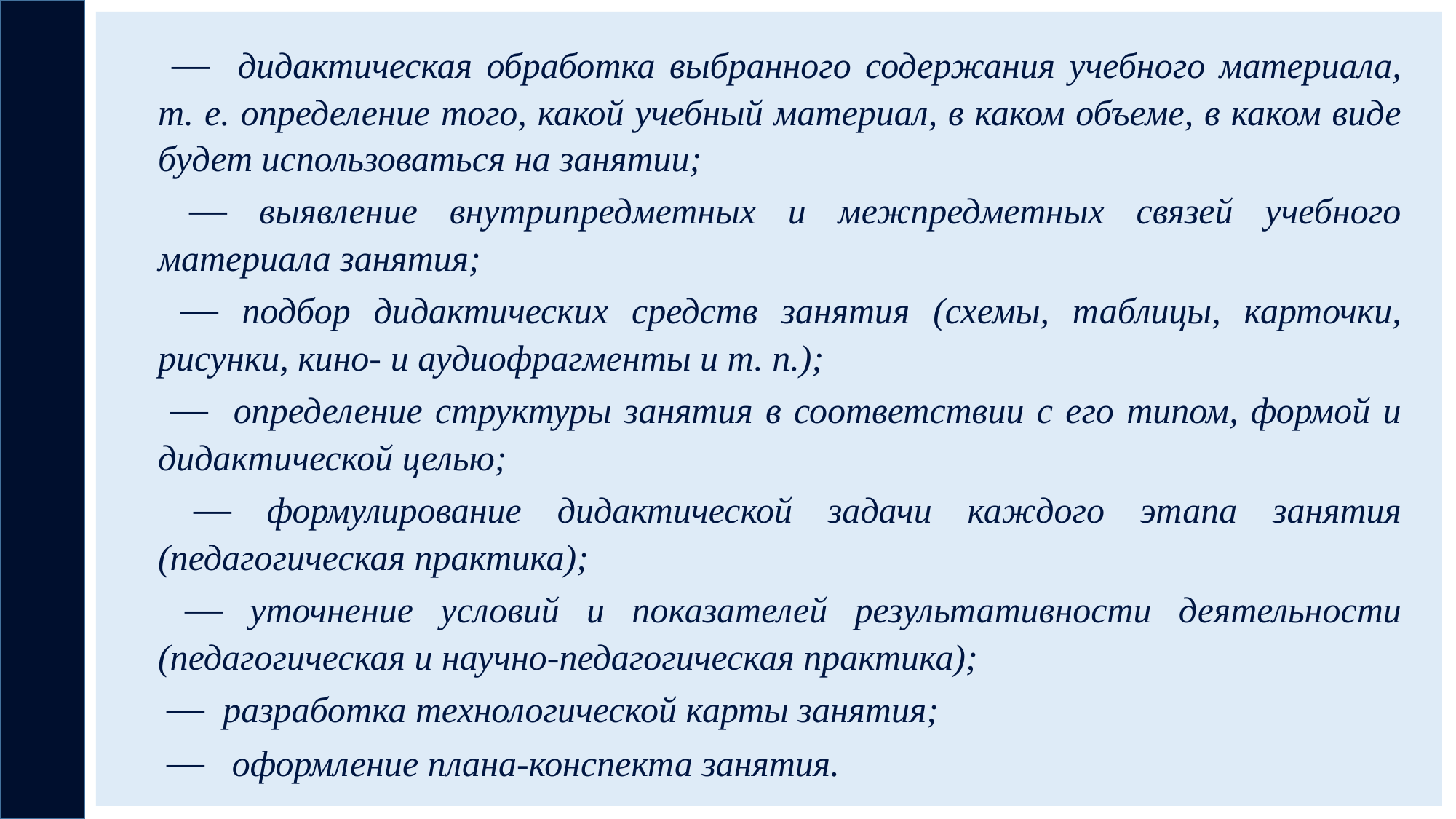

—  дидактическая обработка выбранного содержания учебного материала, т. е. определение того, какой учебный материал, в каком объеме, в каком виде будет использоваться на занятии;
 — выявление внутрипредметных и межпредметных связей учебного материала занятия;
 — подбор дидактических средств занятия (схемы, таблицы, карточки, рисунки, кино- и аудиофрагменты и т. п.);
 —  определение структуры занятия в соответствии с его типом, формой и дидактической целью;
 — формулирование дидактической задачи каждого этапа занятия (педагогическая практика);
 — уточнение условий и показателей результативности деятельности (педагогическая и научно-педагогическая практика);
 —  разработка технологической карты занятия;
 —   оформление плана-конспекта занятия.